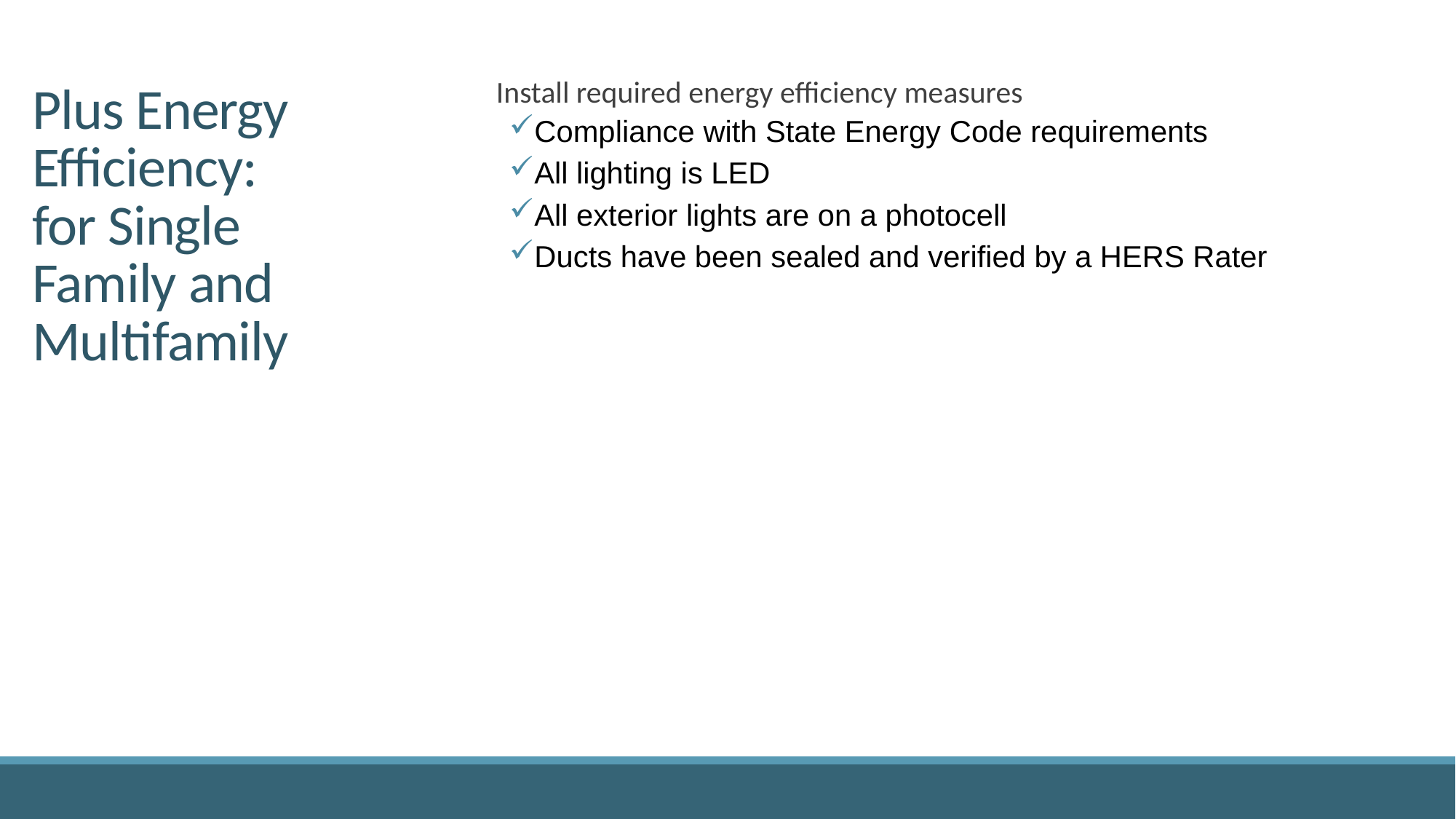

Install required energy efficiency measures
Compliance with State Energy Code requirements
All lighting is LED
All exterior lights are on a photocell
Ducts have been sealed and verified by a HERS Rater
# Plus Energy Efficiency: for Single Family and Multifamily